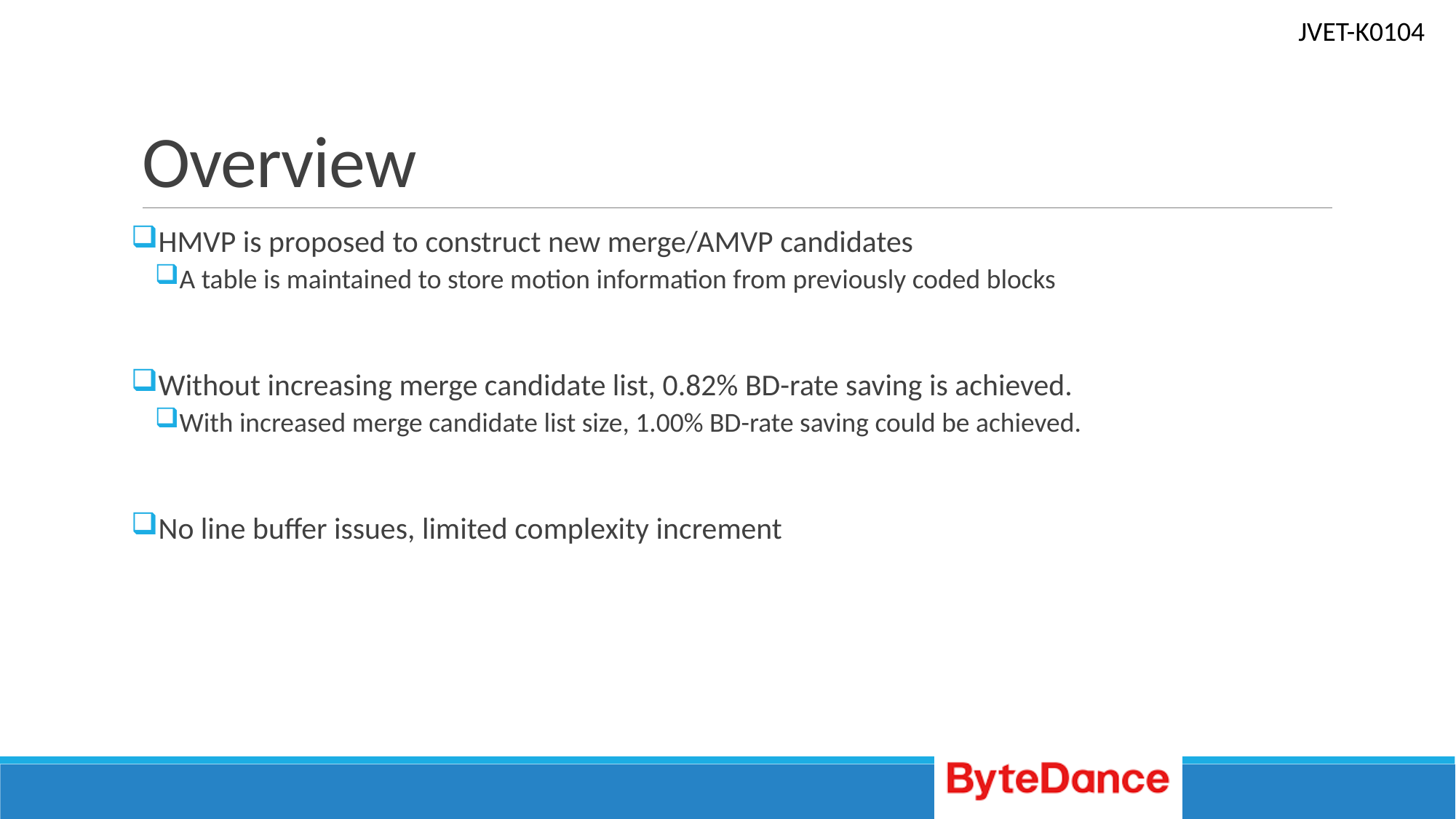

# Overview
HMVP is proposed to construct new merge/AMVP candidates
A table is maintained to store motion information from previously coded blocks

Without increasing merge candidate list, 0.82% BD-rate saving is achieved.
With increased merge candidate list size, 1.00% BD-rate saving could be achieved.

No line buffer issues, limited complexity increment